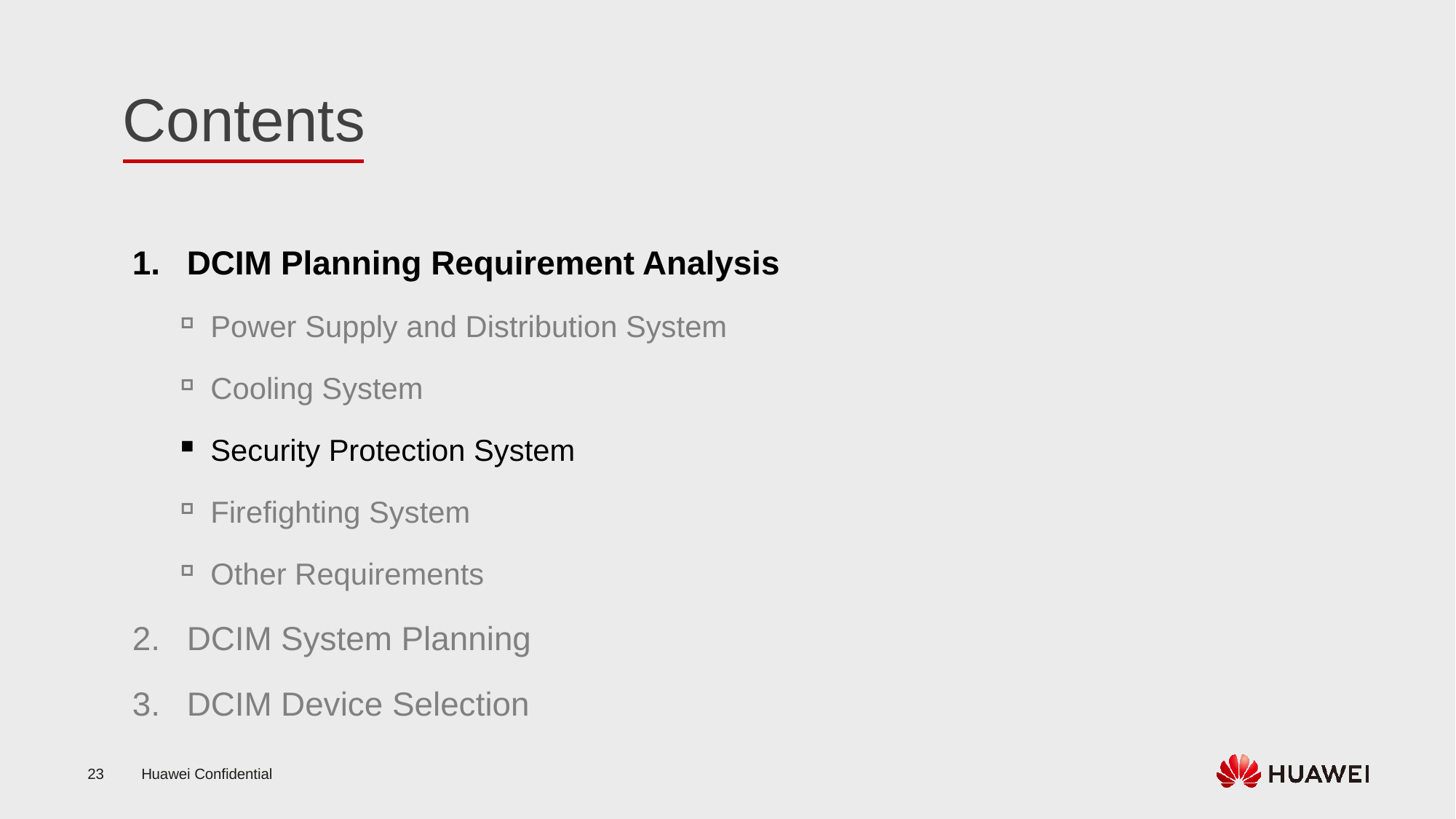

DCIM Planning Requirement Analysis
Power Supply and Distribution System
Cooling System
Security Protection System
Firefighting System
Other Requirements
DCIM System Planning
DCIM Device Selection